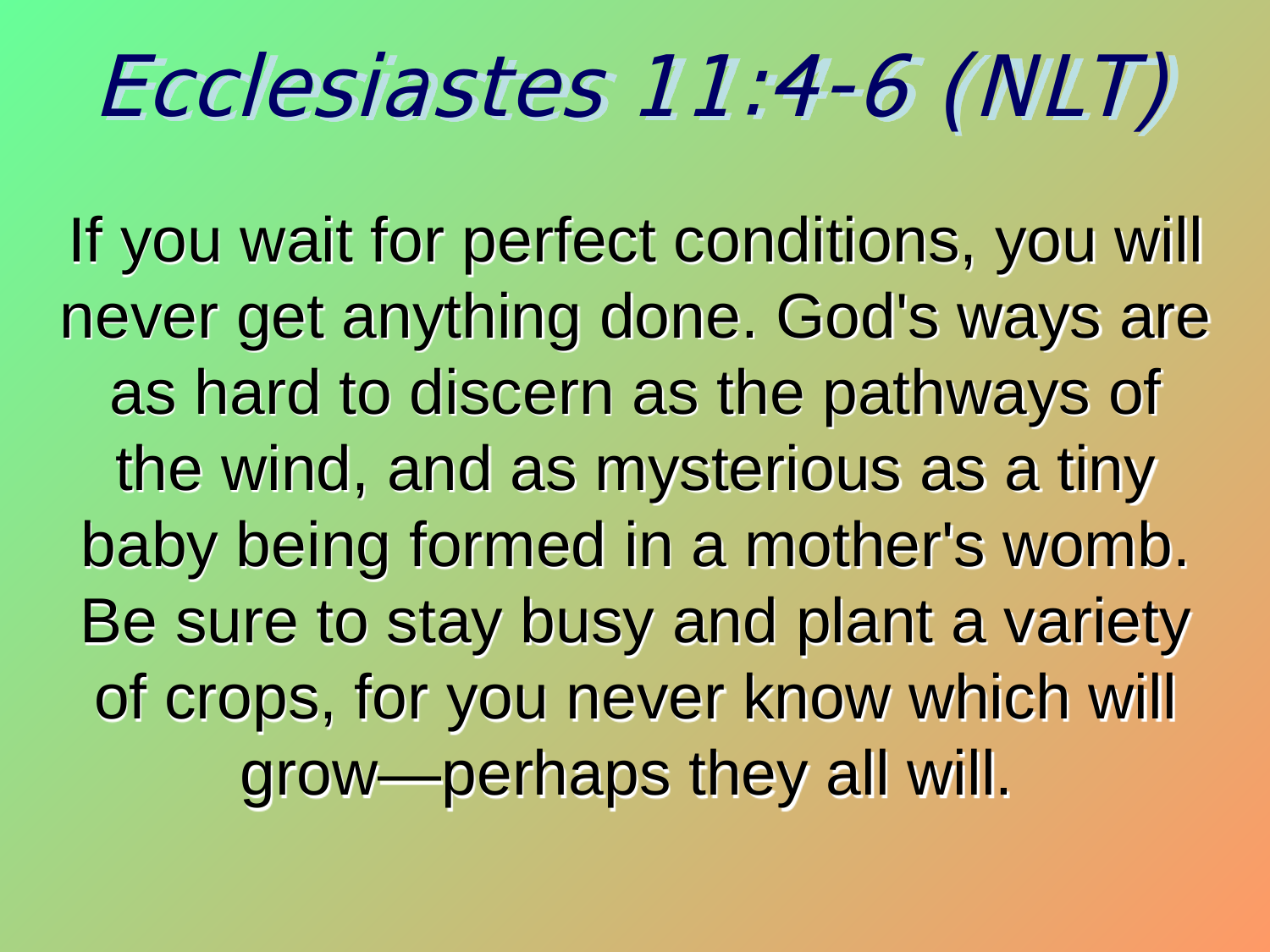

Ecclesiastes 11:4-6 (NLT)
If you wait for perfect conditions, you will never get anything done. God's ways are as hard to discern as the pathways of the wind, and as mysterious as a tiny baby being formed in a mother's womb. Be sure to stay busy and plant a variety of crops, for you never know which will grow—perhaps they all will.